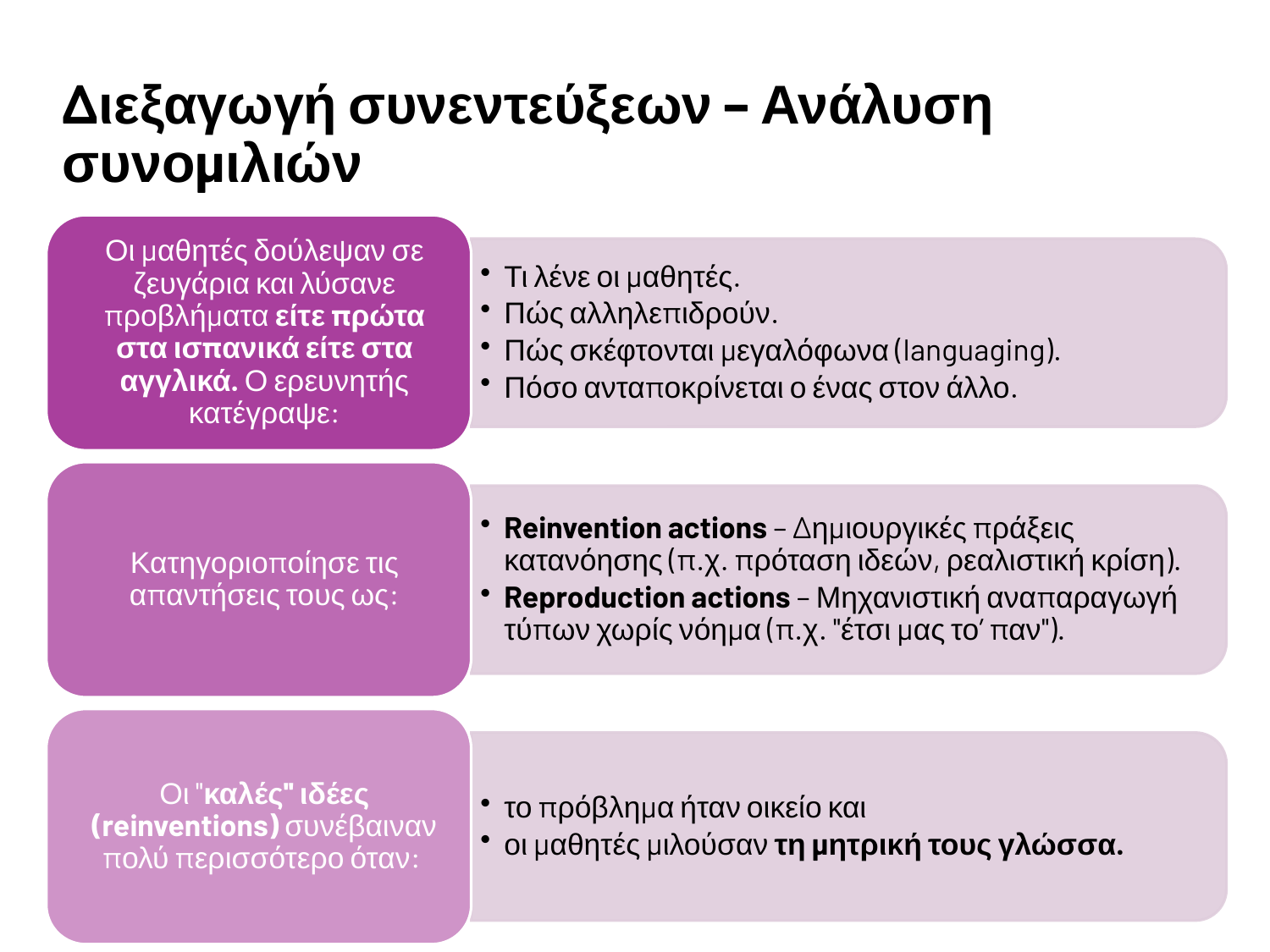

# Διεξαγωγή συνεντεύξεων – Ανάλυση συνομιλιών
Τι λένε οι μαθητές.
Πώς αλληλεπιδρούν.
Πώς σκέφτονται μεγαλόφωνα (languaging).
Πόσο ανταποκρίνεται ο ένας στον άλλο.
Οι μαθητές δούλεψαν σε ζευγάρια και λύσανε προβλήματα είτε πρώτα στα ισπανικά είτε στα αγγλικά. Ο ερευνητής κατέγραψε:
Reinvention actions – Δημιουργικές πράξεις κατανόησης (π.χ. πρόταση ιδεών, ρεαλιστική κρίση).
Reproduction actions – Μηχανιστική αναπαραγωγή τύπων χωρίς νόημα (π.χ. ''έτσι μας το’ παν'').
Κατηγοριοποίησε τις απαντήσεις τους ως:
το πρόβλημα ήταν οικείο και
οι μαθητές μιλούσαν τη μητρική τους γλώσσα.
Οι ''καλές'' ιδέες (reinventions) συνέβαιναν πολύ περισσότερο όταν: